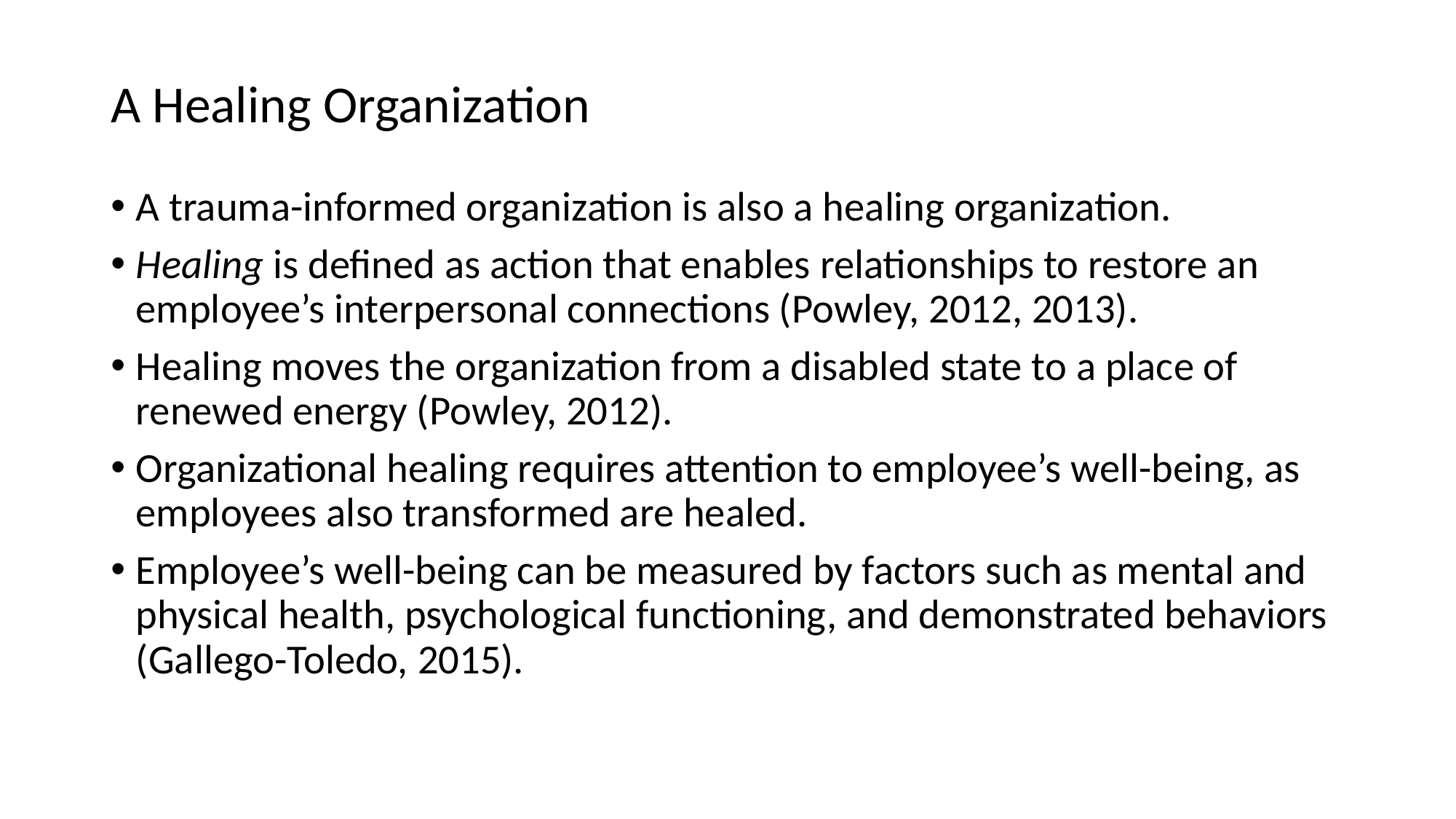

# A Healing Organization
A trauma-informed organization is also a healing organization.
Healing is defined as action that enables relationships to restore an employee’s interpersonal connections (Powley, 2012, 2013).
Healing moves the organization from a disabled state to a place of renewed energy (Powley, 2012).
Organizational healing requires attention to employee’s well-being, as employees also transformed are healed.
Employee’s well-being can be measured by factors such as mental and physical health, psychological functioning, and demonstrated behaviors (Gallego-Toledo, 2015).